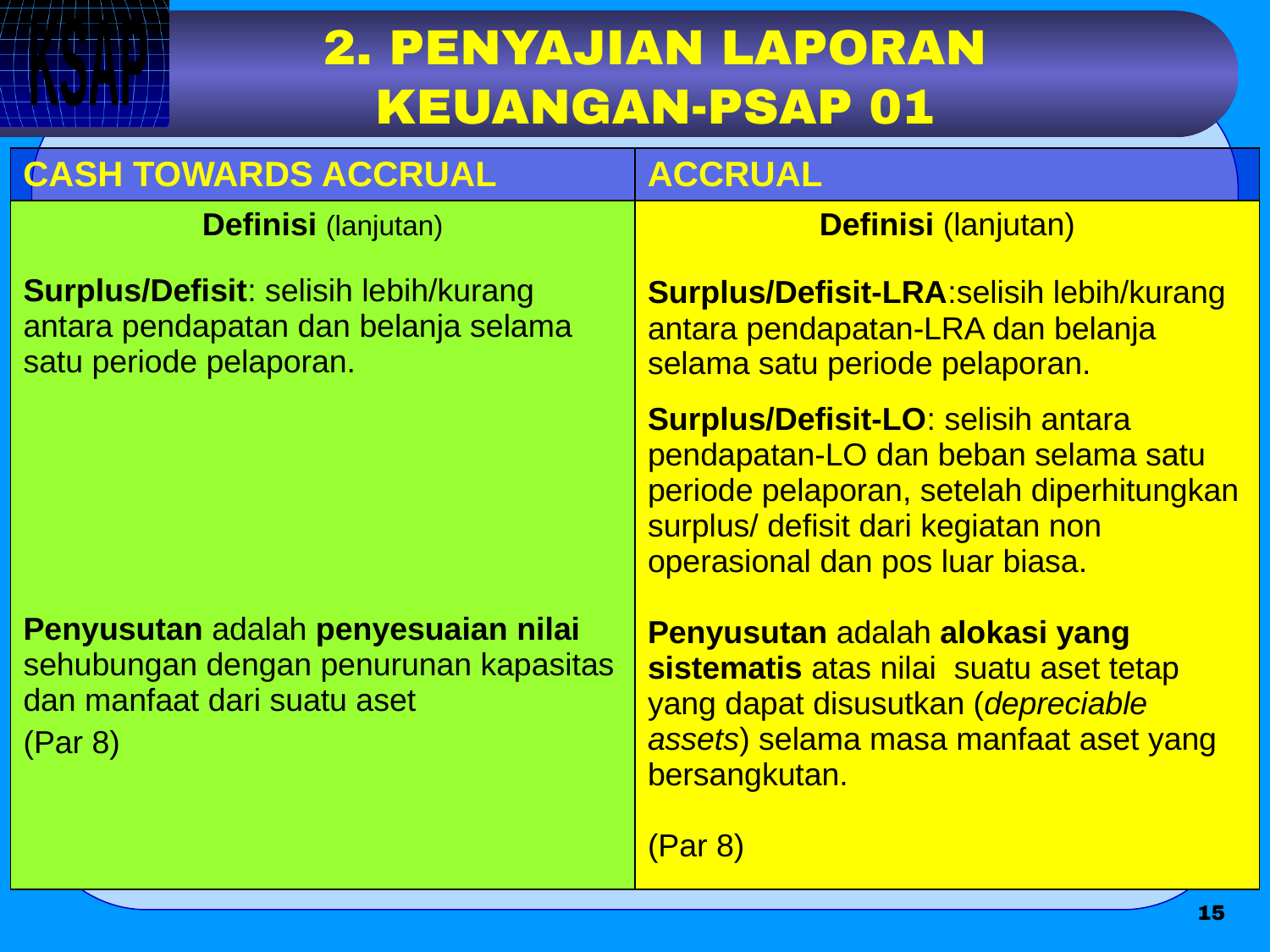

# 2. PENYAJIAN LAPORAN KEUANGAN-PSAP 01
| CASH TOWARDS ACCRUAL | ACCRUAL |
| --- | --- |
| Definisi (lanjutan) Surplus/Defisit: selisih lebih/kurang antara pendapatan dan belanja selama satu periode pelaporan. Penyusutan adalah penyesuaian nilai sehubungan dengan penurunan kapasitas dan manfaat dari suatu aset (Par 8) | Definisi (lanjutan) Surplus/Defisit-LRA:selisih lebih/kurang antara pendapatan-LRA dan belanja selama satu periode pelaporan. Surplus/Defisit-LO: selisih antara pendapatan-LO dan beban selama satu periode pelaporan, setelah diperhitungkan surplus/ defisit dari kegiatan non operasional dan pos luar biasa. Penyusutan adalah alokasi yang sistematis atas nilai suatu aset tetap yang dapat disusutkan (depreciable assets) selama masa manfaat aset yang bersangkutan. (Par 8) |
15